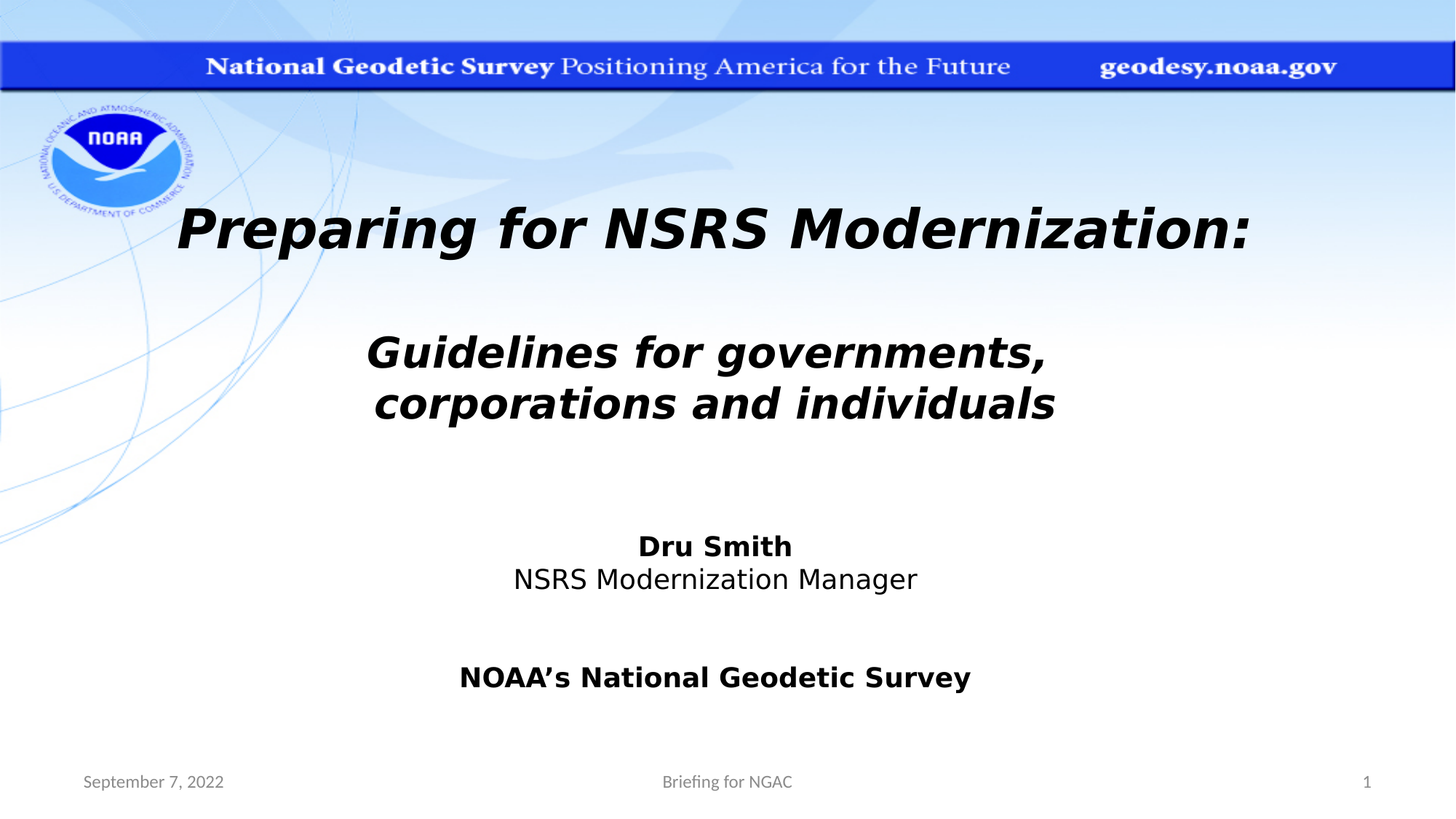

Preparing for NSRS Modernization:

Guidelines for governments,
corporations and individuals

Dru Smith
NSRS Modernization Manager

NOAA’s National Geodetic Survey
September 7, 2022
Briefing for NGAC
1